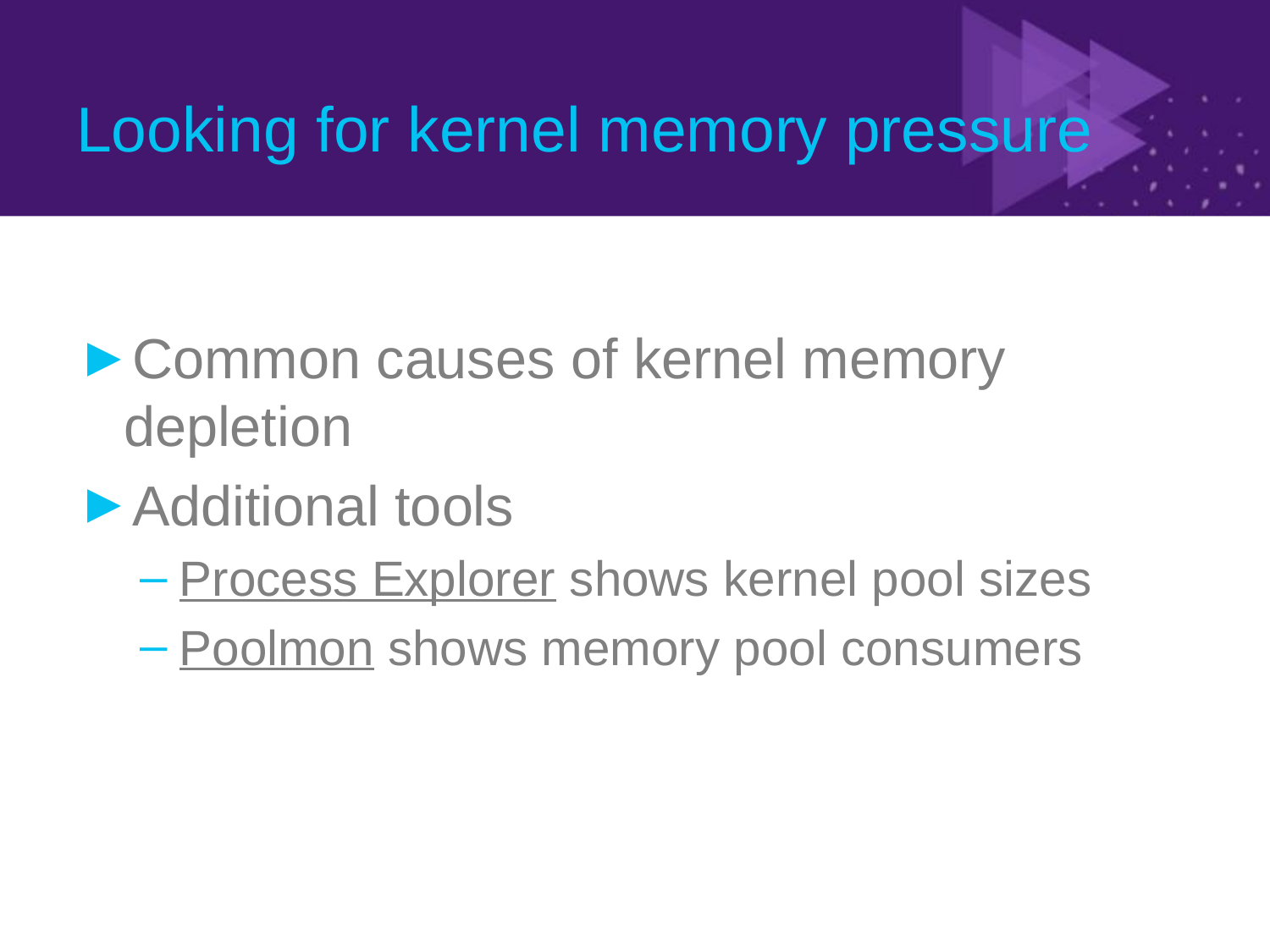

# Looking for kernel memory pressure
Common causes of kernel memory depletion
Additional tools
Process Explorer shows kernel pool sizes
Poolmon shows memory pool consumers